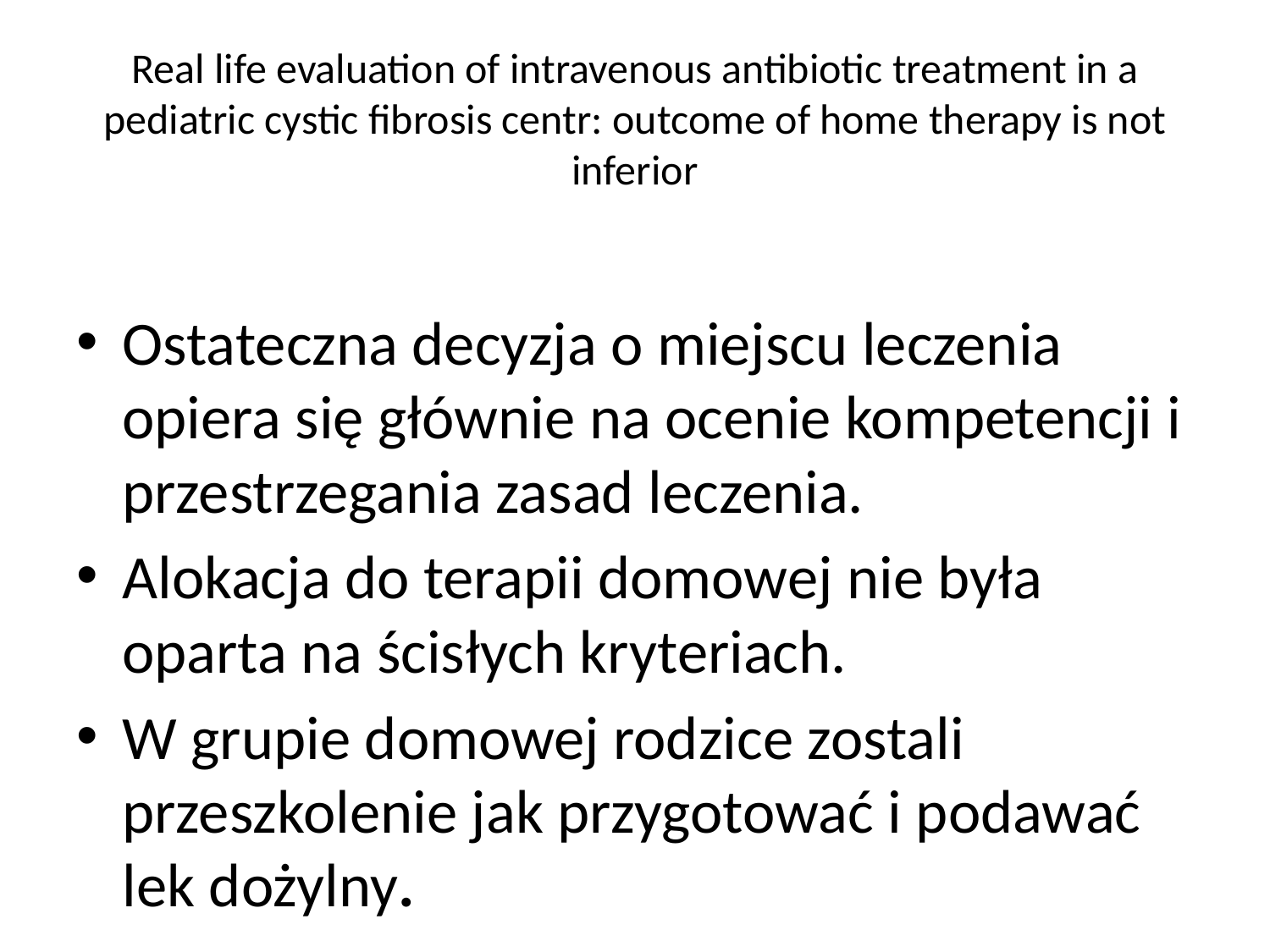

# Real life evaluation of intravenous antibiotic treatment in a pediatric cystic fibrosis centr: outcome of home therapy is not inferior
Ostateczna decyzja o miejscu leczenia opiera się głównie na ocenie kompetencji i przestrzegania zasad leczenia.
Alokacja do terapii domowej nie była oparta na ścisłych kryteriach.
W grupie domowej rodzice zostali przeszkolenie jak przygotować i podawać lek dożylny.